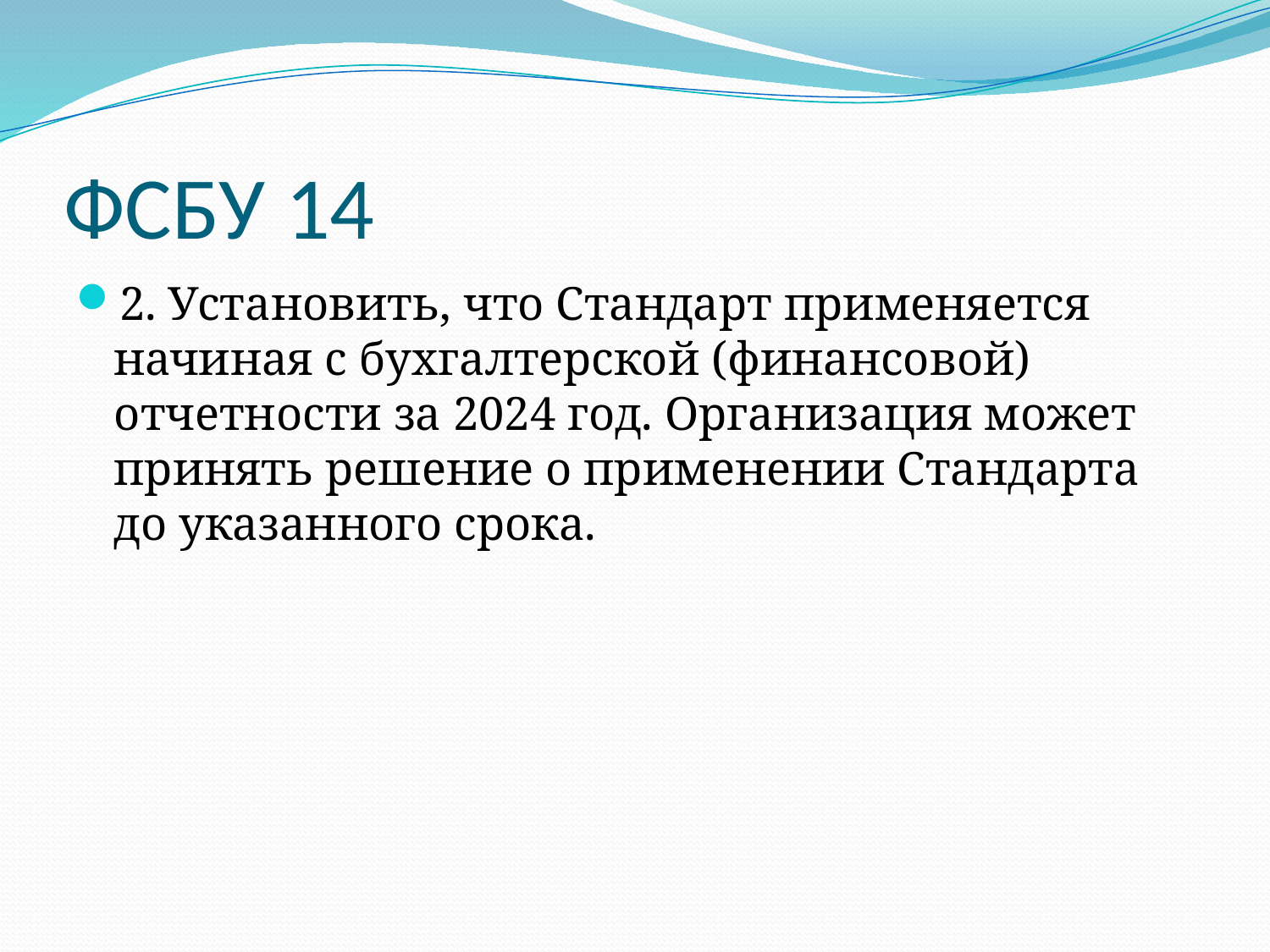

# ФСБУ 14
2. Установить, что Стандарт применяется начиная с бухгалтерской (финансовой) отчетности за 2024 год. Организация может принять решение о применении Стандарта до указанного срока.